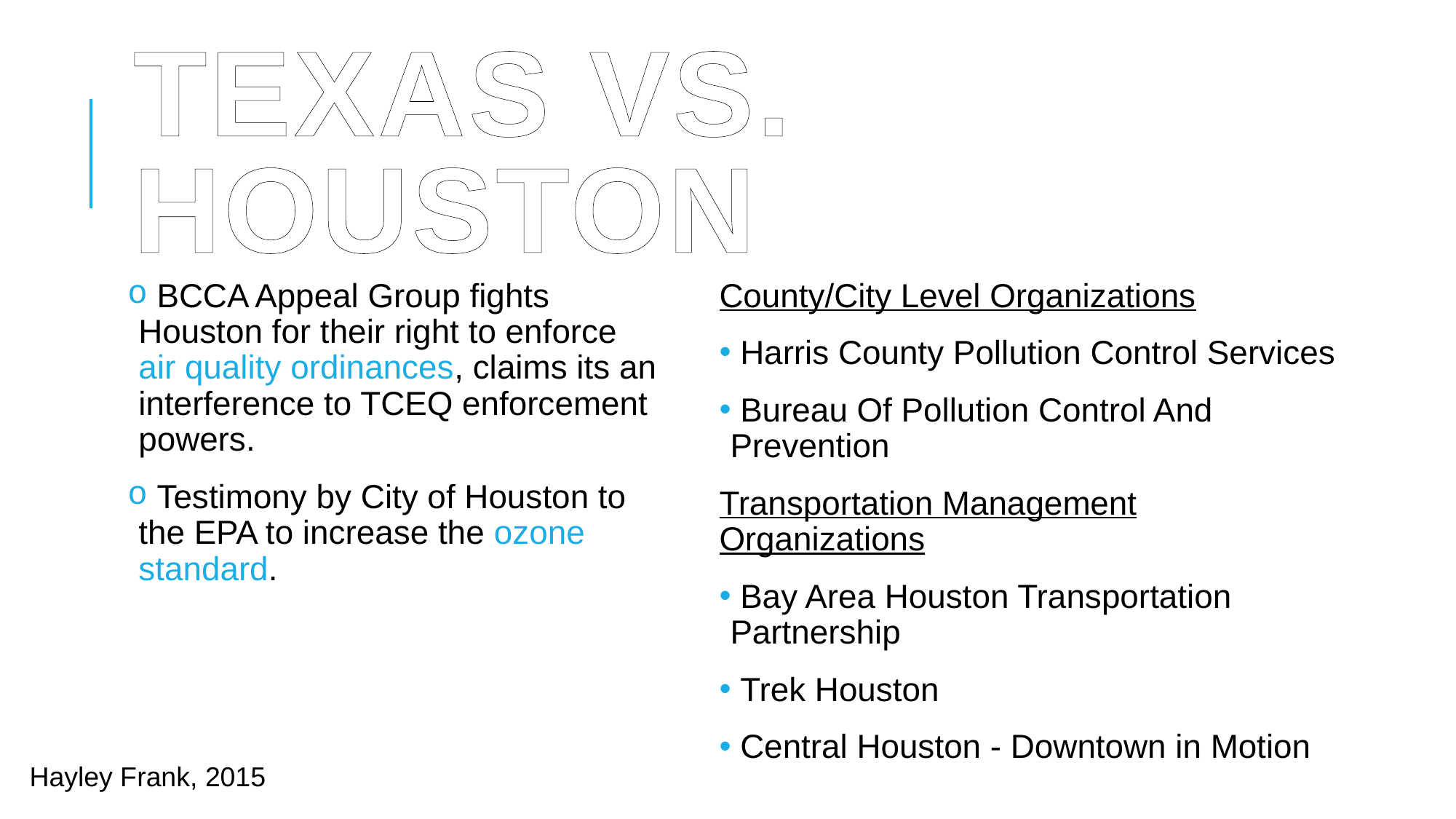

# Texas vs. Houston
 BCCA Appeal Group fights Houston for their right to enforce air quality ordinances, claims its an interference to TCEQ enforcement powers.
 Testimony by City of Houston to the EPA to increase the ozone standard.
County/City Level Organizations
 Harris County Pollution Control Services
 Bureau Of Pollution Control And Prevention
Transportation Management Organizations
 Bay Area Houston Transportation Partnership
 Trek Houston
 Central Houston - Downtown in Motion

Hayley Frank, 2015